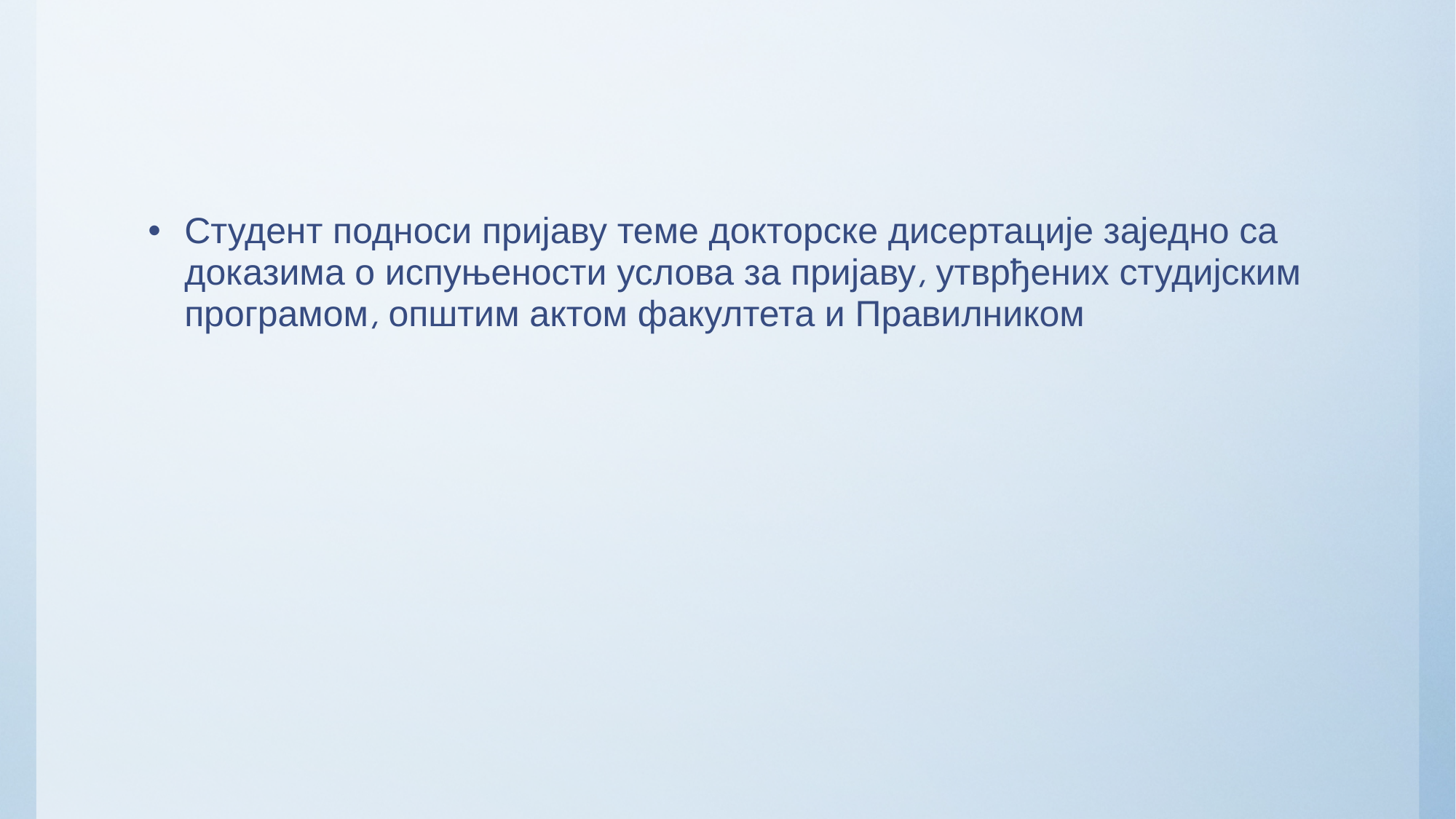

#
Студент подноси пријаву теме докторске дисертације заједно са доказима о испуњености услова за пријаву, утврђених студијским програмом, општим актом факултета и Правилником